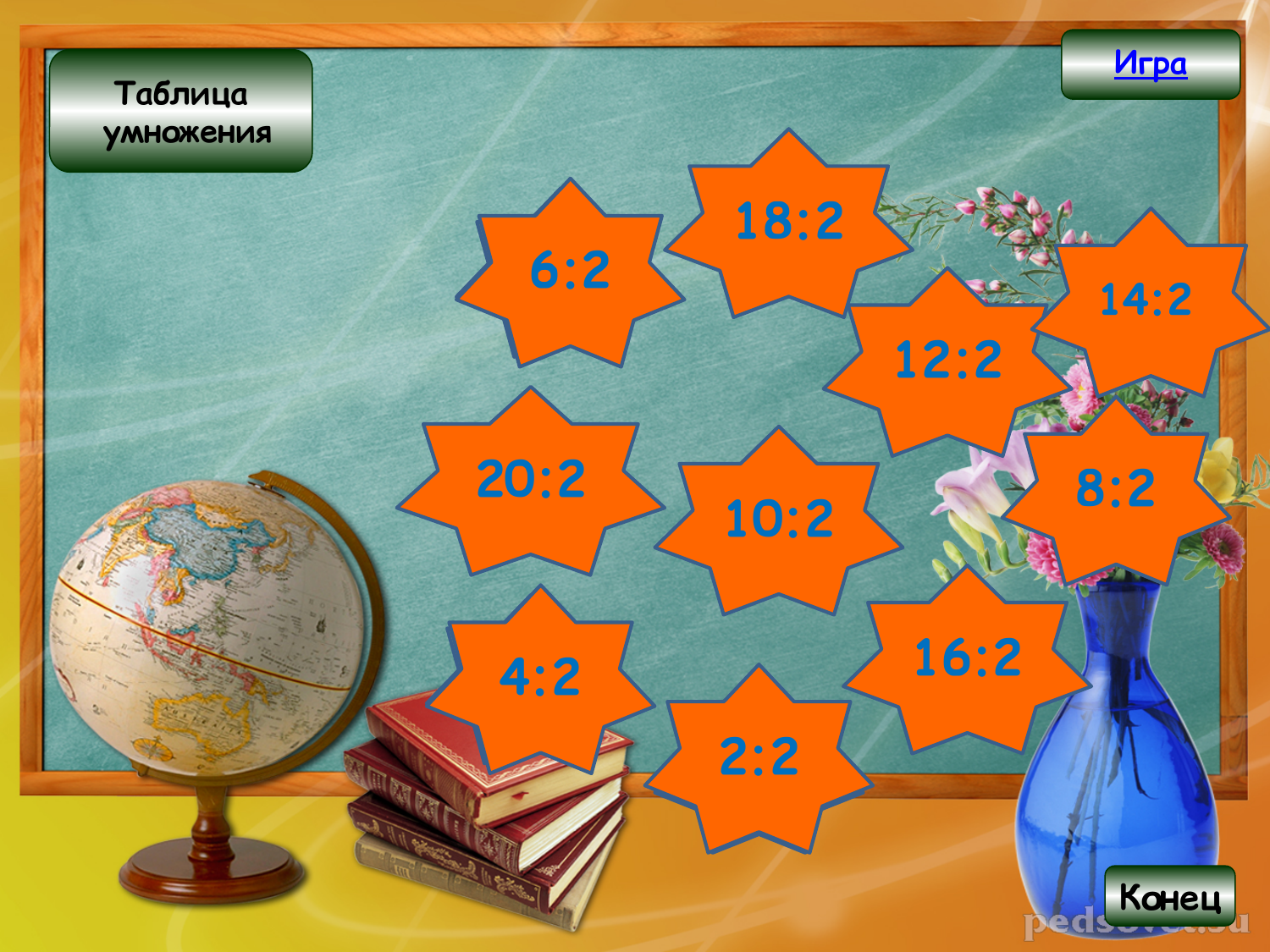

Игра
Таблица
 умножения
18:2
9
6:2
3
14:2
7
12:2
6
20:2
10
8:2
4
10:2
5
16:2
8
4:2
2
2:2
1
Конец